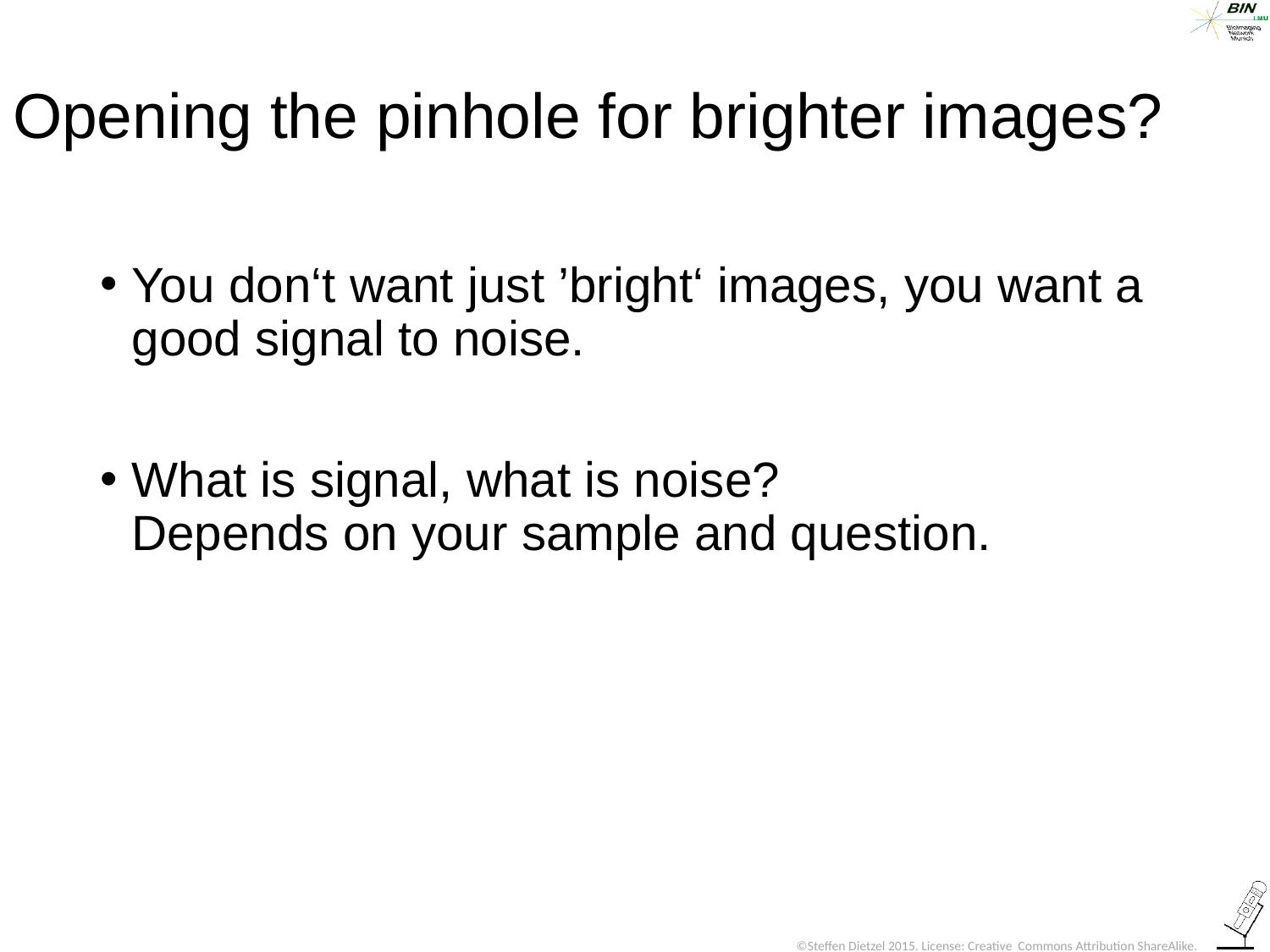

# Opening the pinhole for brighter images?
You don‘t want just ’bright‘ images, you want a good signal to noise.

What is signal, what is noise?
Depends on your sample and question.